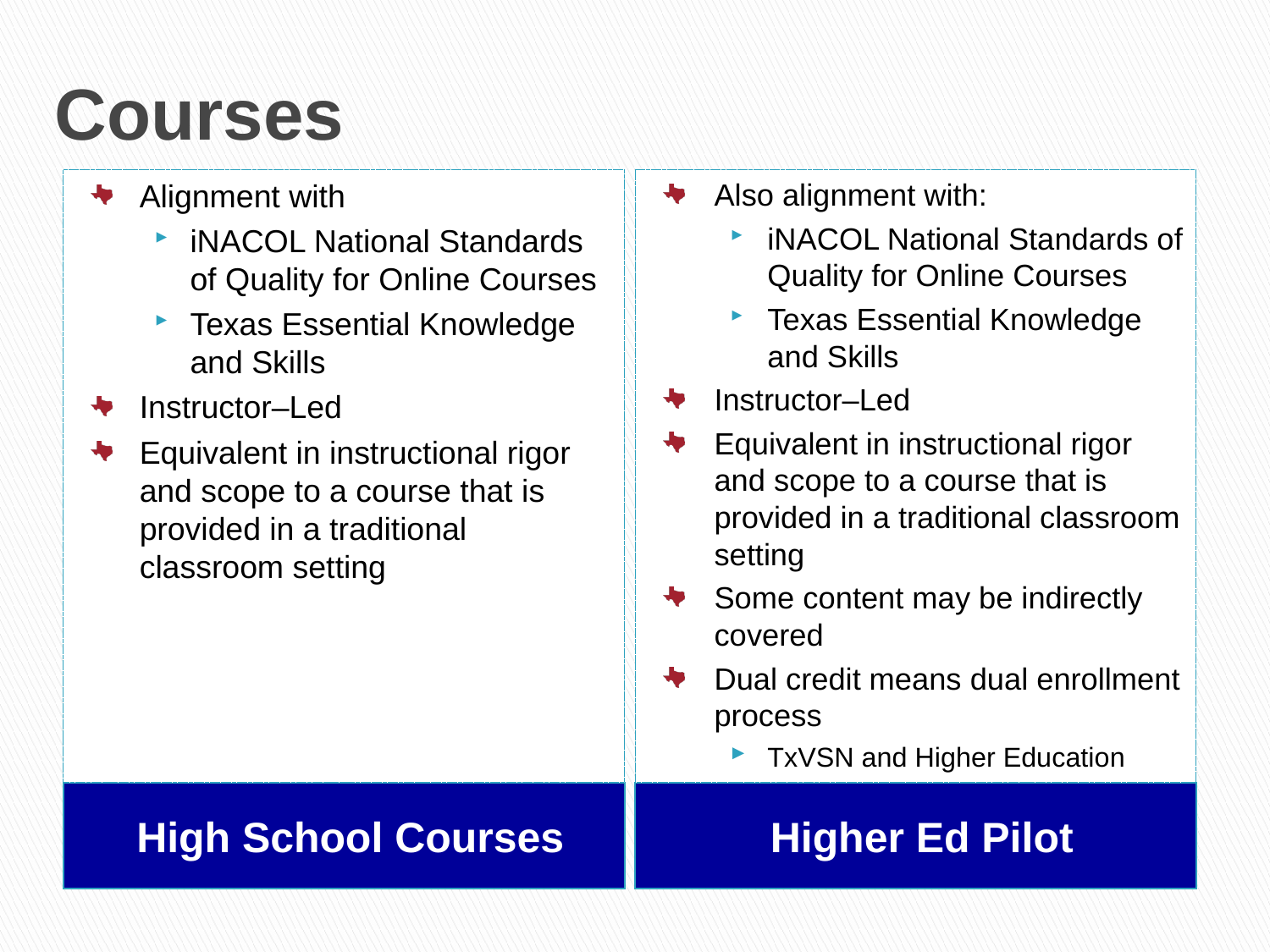

# Courses
Alignment with
iNACOL National Standards of Quality for Online Courses
Texas Essential Knowledge and Skills
Instructor–Led
Equivalent in instructional rigor and scope to a course that is provided in a traditional classroom setting

Also alignment with:
iNACOL National Standards of Quality for Online Courses
Texas Essential Knowledge and Skills
Instructor–Led
Equivalent in instructional rigor and scope to a course that is provided in a traditional classroom setting
Some content may be indirectly covered
Dual credit means dual enrollment process
TxVSN and Higher Education

High School Courses
Higher Ed Pilot